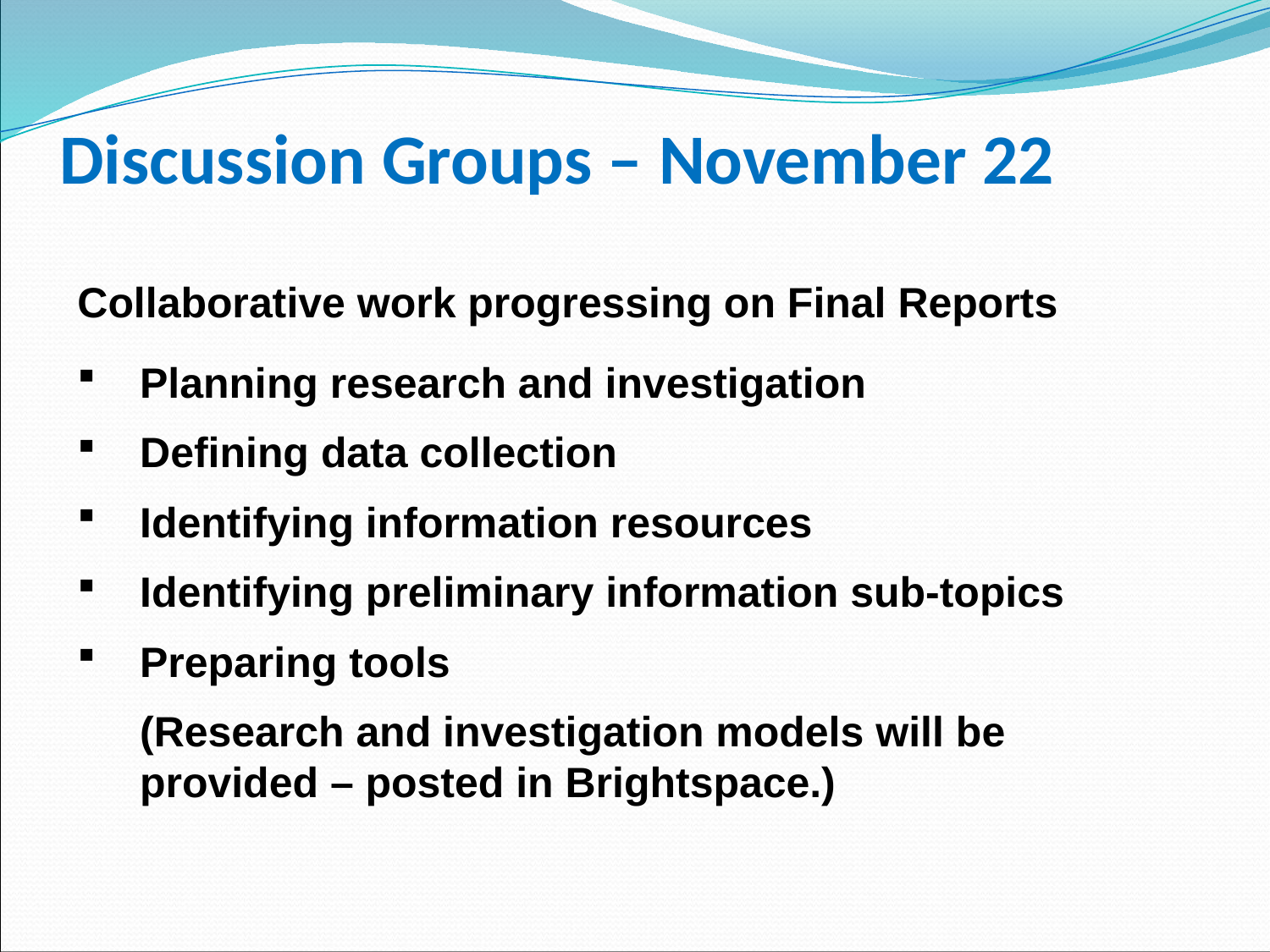

# Discussion Groups – November 22
Collaborative work progressing on Final Reports
Planning research and investigation
Defining data collection
Identifying information resources
Identifying preliminary information sub-topics
Preparing tools
	(Research and investigation models will be provided – posted in Brightspace.)